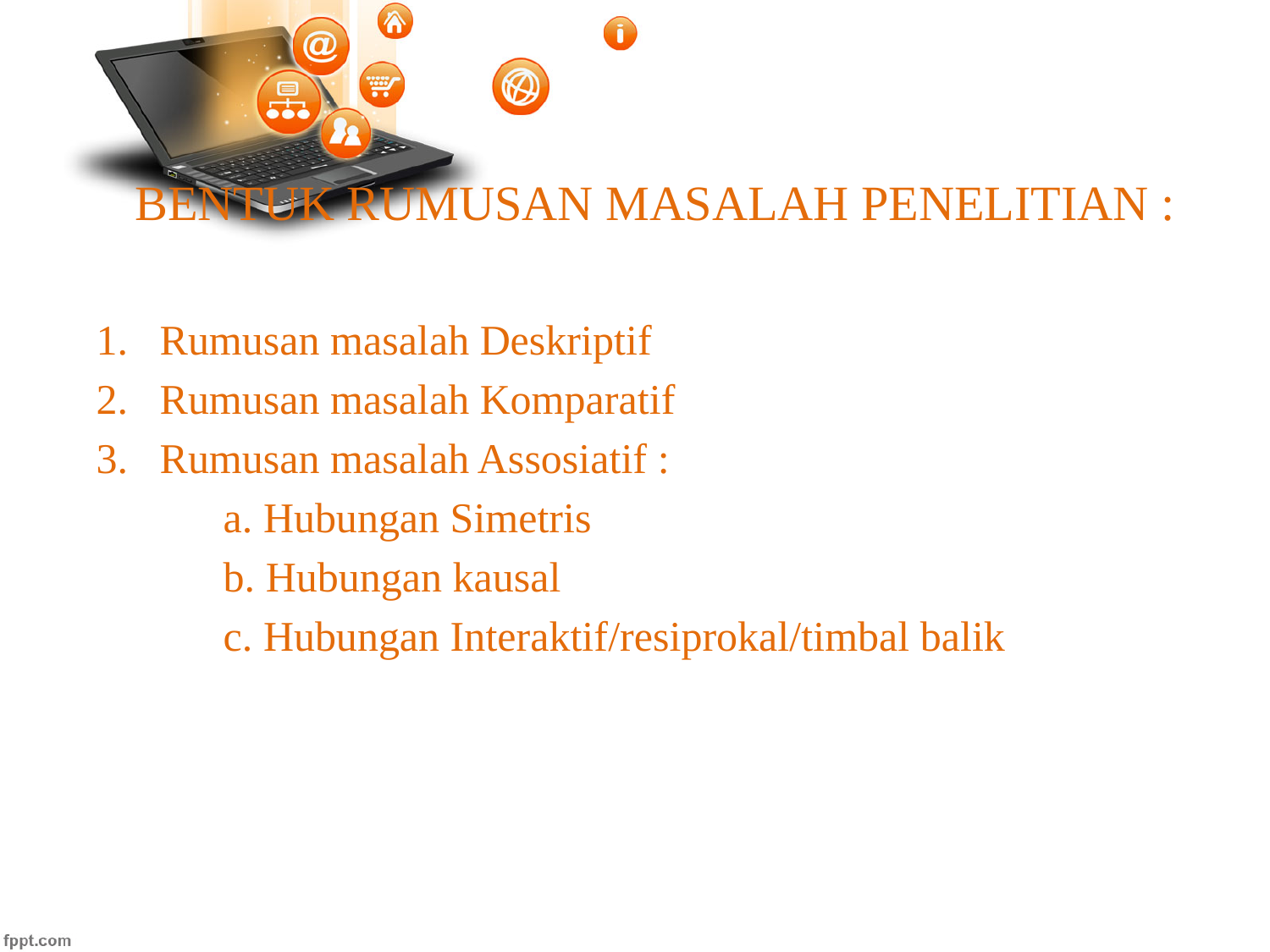

# BENTUK RUMUSAN MASALAH PENELITIAN :
Rumusan masalah Deskriptif
Rumusan masalah Komparatif
Rumusan masalah Assosiatif :
	a. Hubungan Simetris
	b. Hubungan kausal
	c. Hubungan Interaktif/resiprokal/timbal balik